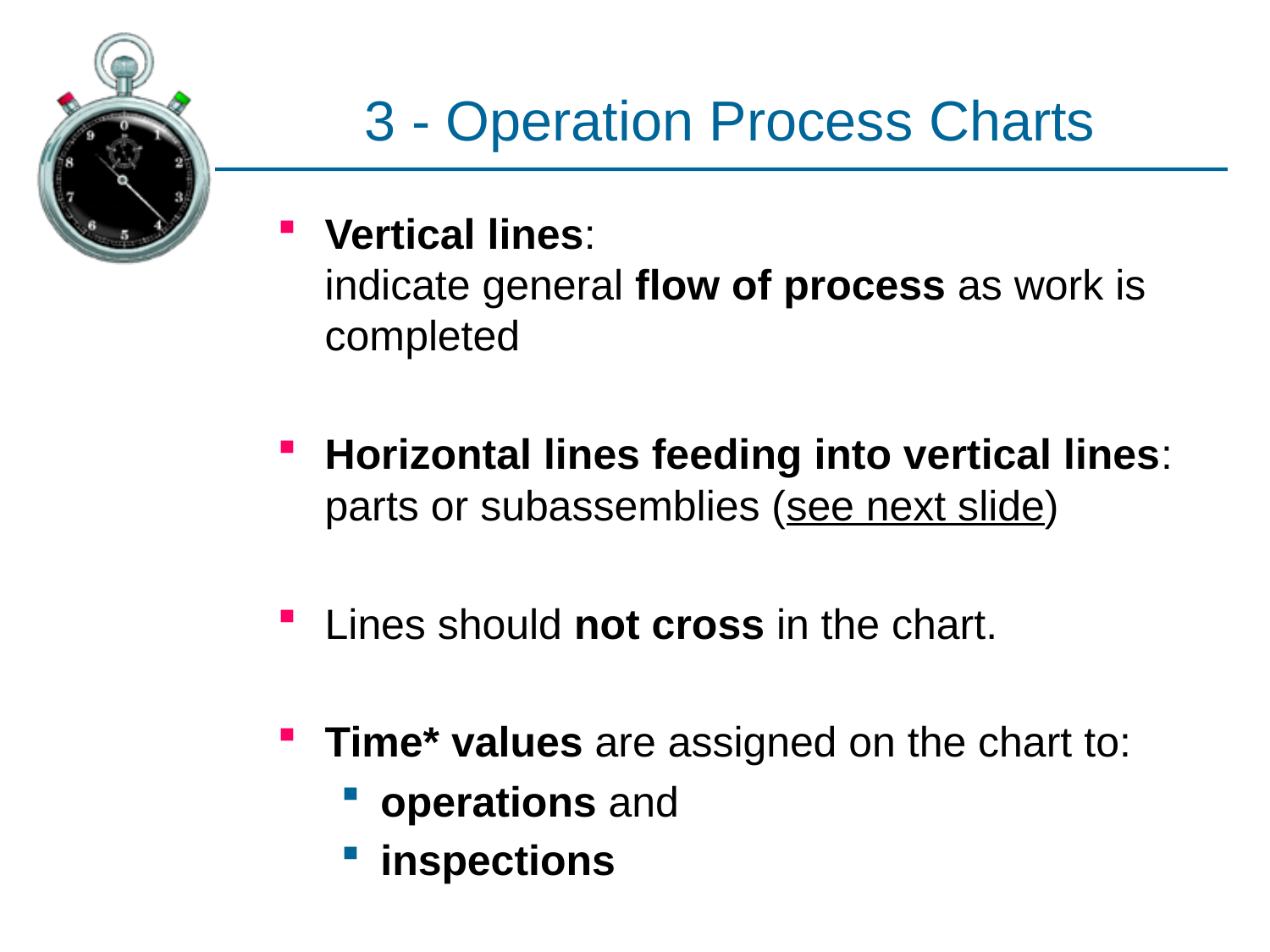

# 3 - Operation Process Charts
Vertical lines:
indicate general flow of process as work is completed

Horizontal lines feeding into vertical lines:
parts or subassemblies (see next slide)

Lines should not cross in the chart.

Time* values are assigned on the chart to:
operations and
inspections